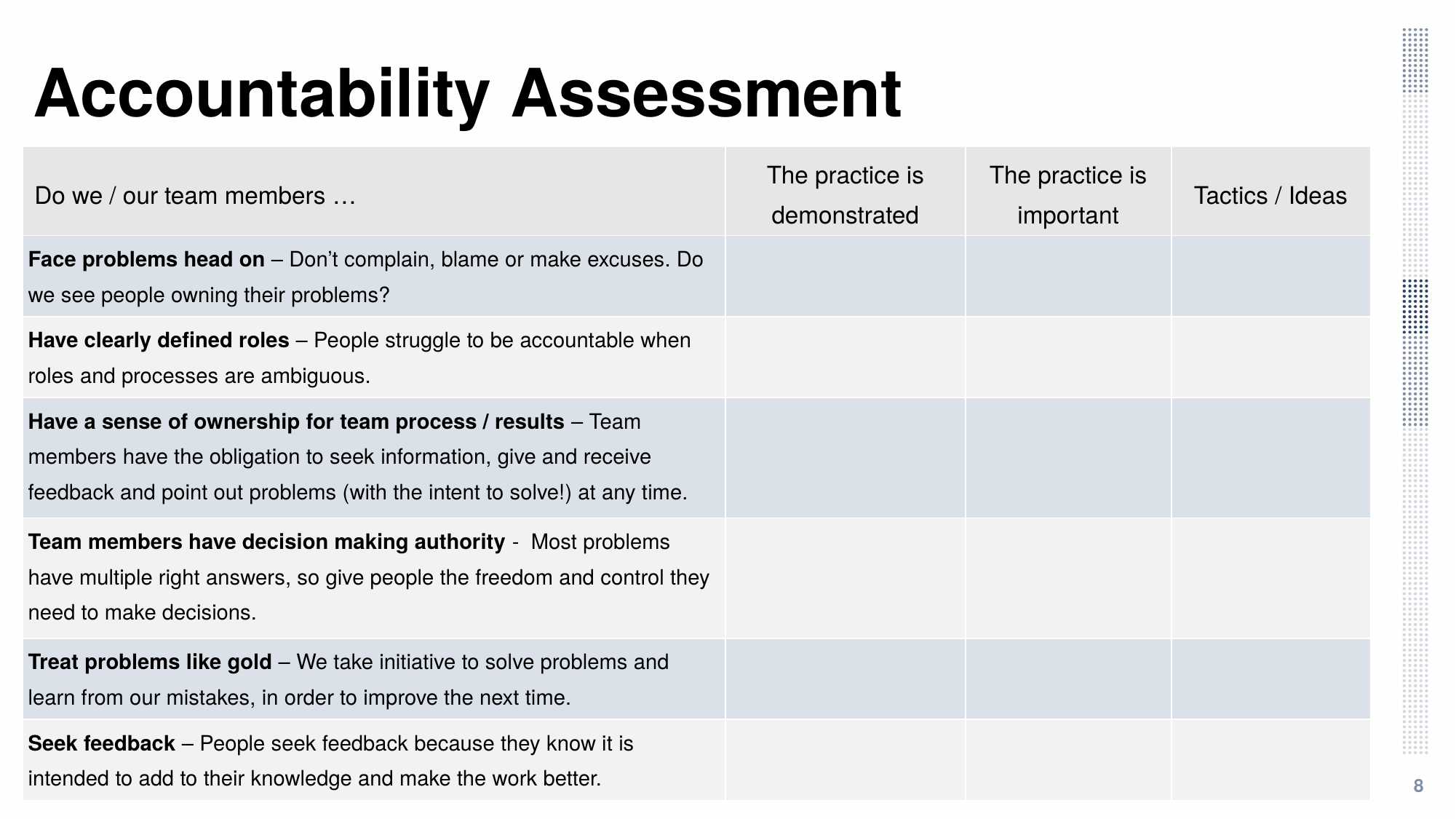

Accountability Assessment
| Do we / our team members … | The practice is demonstrated | The practice is important | Tactics / Ideas |
| --- | --- | --- | --- |
| Face problems head on – Don’t complain, blame or make excuses. Do we see people owning their problems? |  |  |  |
| Have clearly defined roles – People struggle to be accountable when roles and processes are ambiguous. |  |  |  |
| Have a sense of ownership for team process / results – Team members have the obligation to seek information, give and receive feedback and point out problems (with the intent to solve!) at any time. |  |  |  |
| Team members have decision making authority - Most problems have multiple right answers, so give people the freedom and control they need to make decisions. |  |  |  |
| Treat problems like gold – We take initiative to solve problems and learn from our mistakes, in order to improve the next time. |  |  |  |
| Seek feedback – People seek feedback because they know it is intended to add to their knowledge and make the work better. |  |  |  |
8